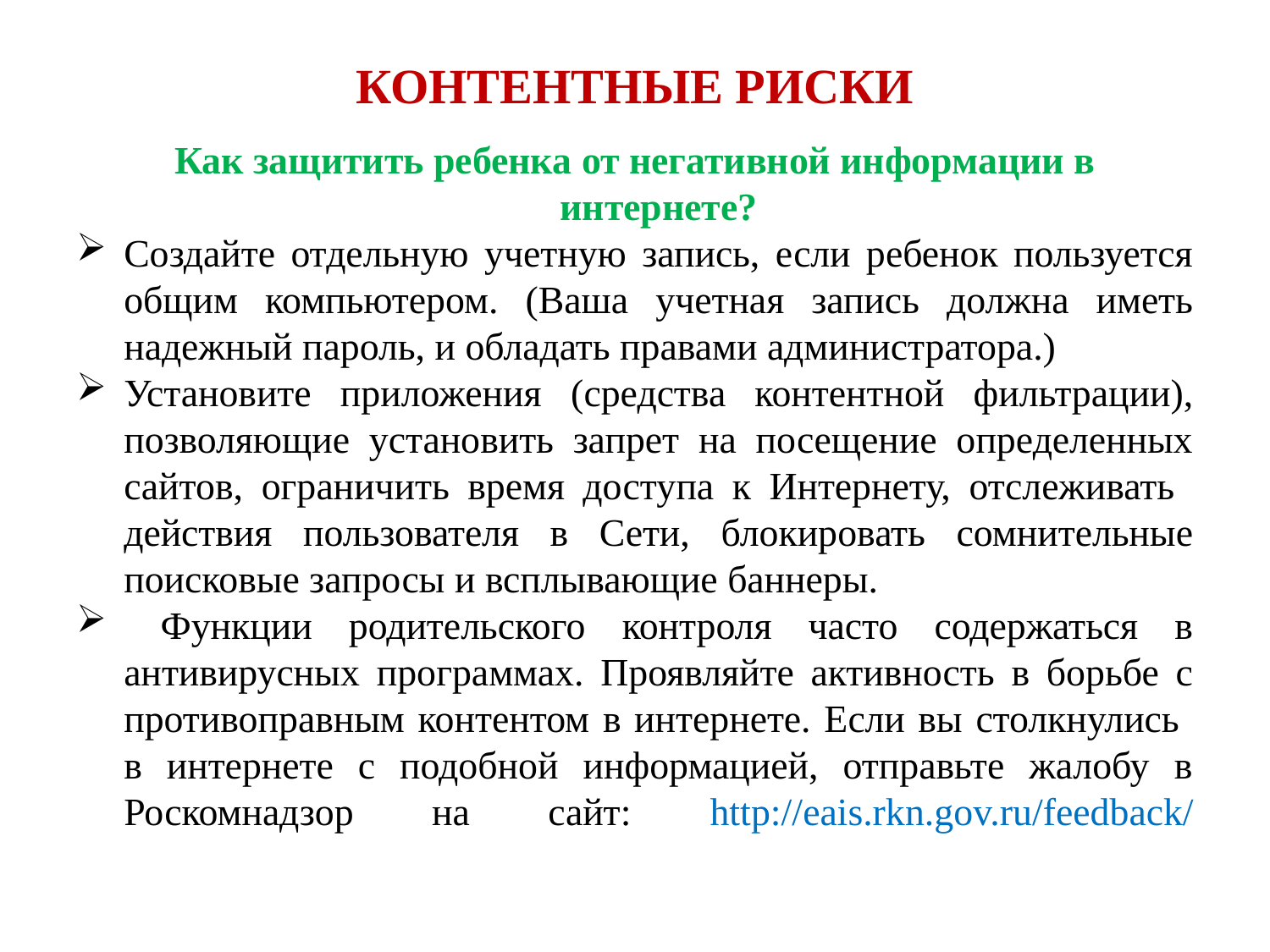

# КОНТЕНТНЫЕ РИСКИ
Как защитить ребенка от негативной информации в интернете?
Создайте отдельную учетную запись, если ребенок пользуется общим компьютером. (Ваша учетная запись должна иметь надежный пароль, и обладать правами администратора.)
Установите приложения (средства контентной фильтрации), позволяющие установить запрет на посещение определенных сайтов, ограничить время доступа к Интернету, отслеживать  действия пользователя в Сети, блокировать сомнительные поисковые запросы и всплывающие баннеры.
 Функции родительского контроля часто содержаться в антивирусных программах. Проявляйте активность в борьбе с противоправным контентом в интернете. Если вы столкнулись  в интернете с подобной информацией, отправьте жалобу в Роскомнадзор на сайт: http://eais.rkn.gov.ru/feedback/